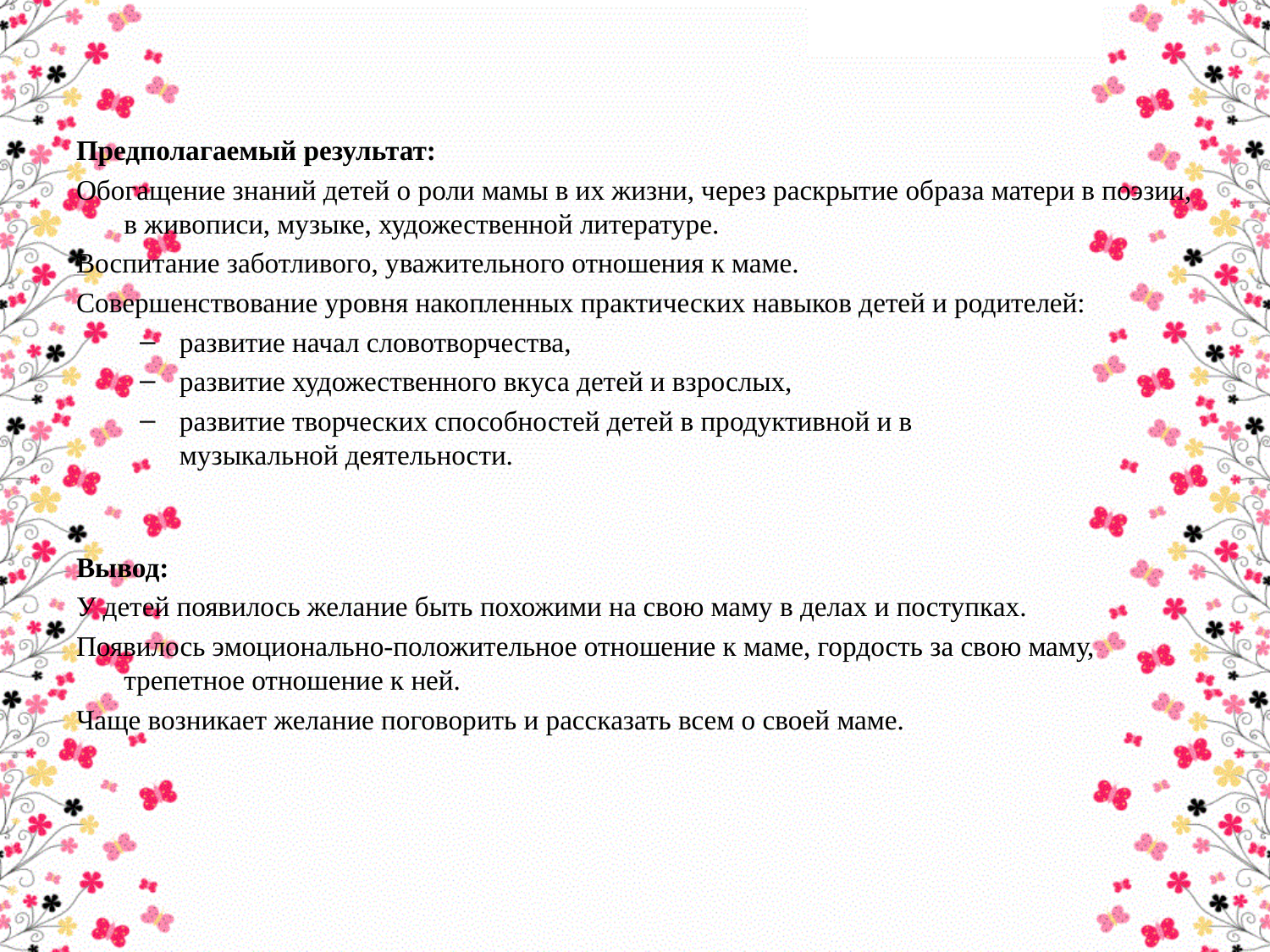

Предполагаемый результат:
Обогащение знаний детей о роли мамы в их жизни, через раскрытие образа матери в поэзии, в живописи, музыке, художественной литературе.
Воспитание заботливого, уважительного отношения к маме.
Совершенствование уровня накопленных практических навыков детей и родителей:
развитие начал словотворчества,
развитие художественного вкуса детей и взрослых,
развитие творческих способностей детей в продуктивной и в музыкальной деятельности.

Вывод:
У детей появилось желание быть похожими на свою маму в делах и поступках.
Появилось эмоционально-положительное отношение к маме, гордость за свою маму, трепетное отношение к ней.
Чаще возникает желание поговорить и рассказать всем о своей маме.